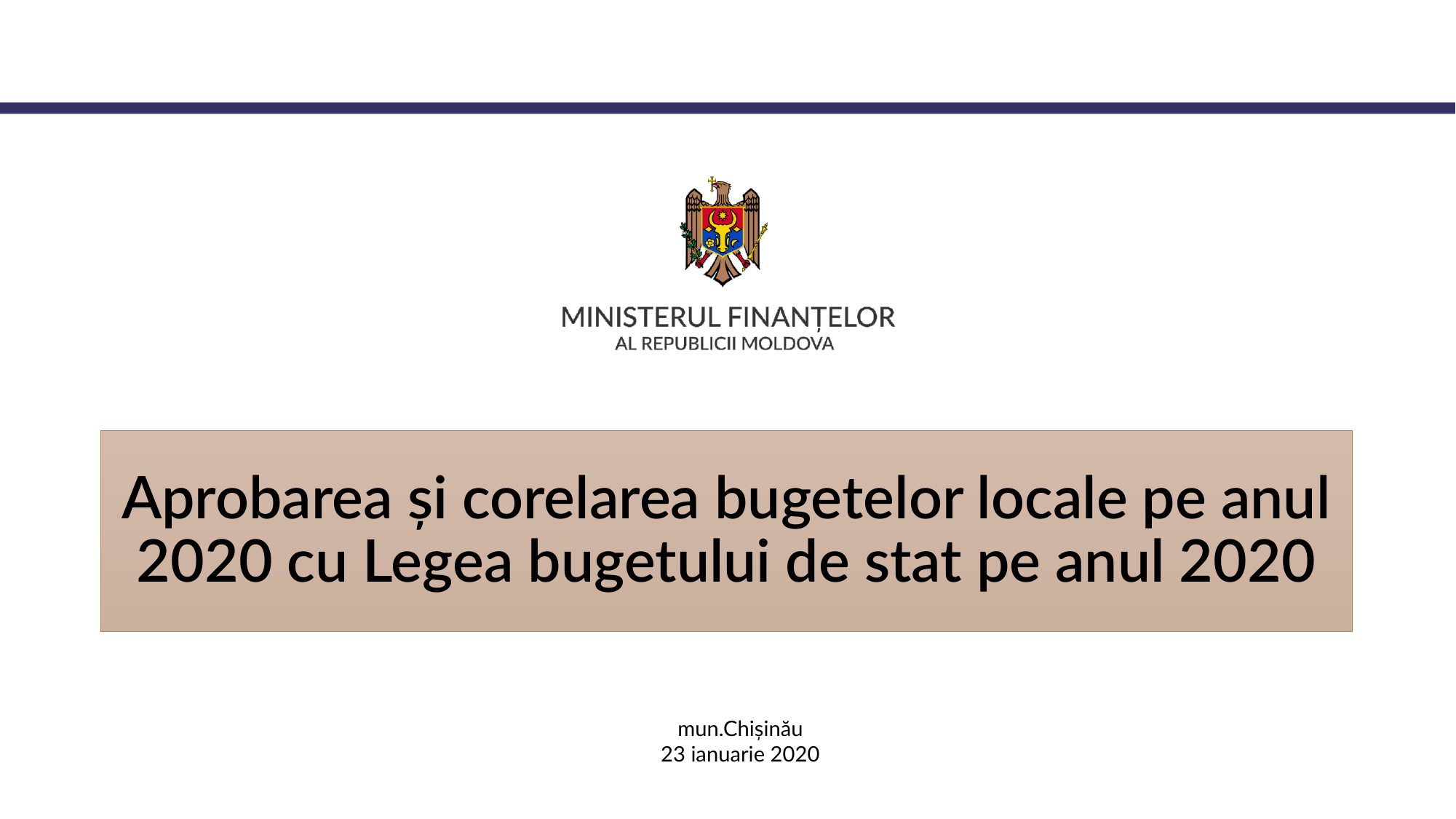

# Aprobarea și corelarea bugetelor locale pe anul 2020 cu Legea bugetului de stat pe anul 2020
mun.Chișinău
23 ianuarie 2020